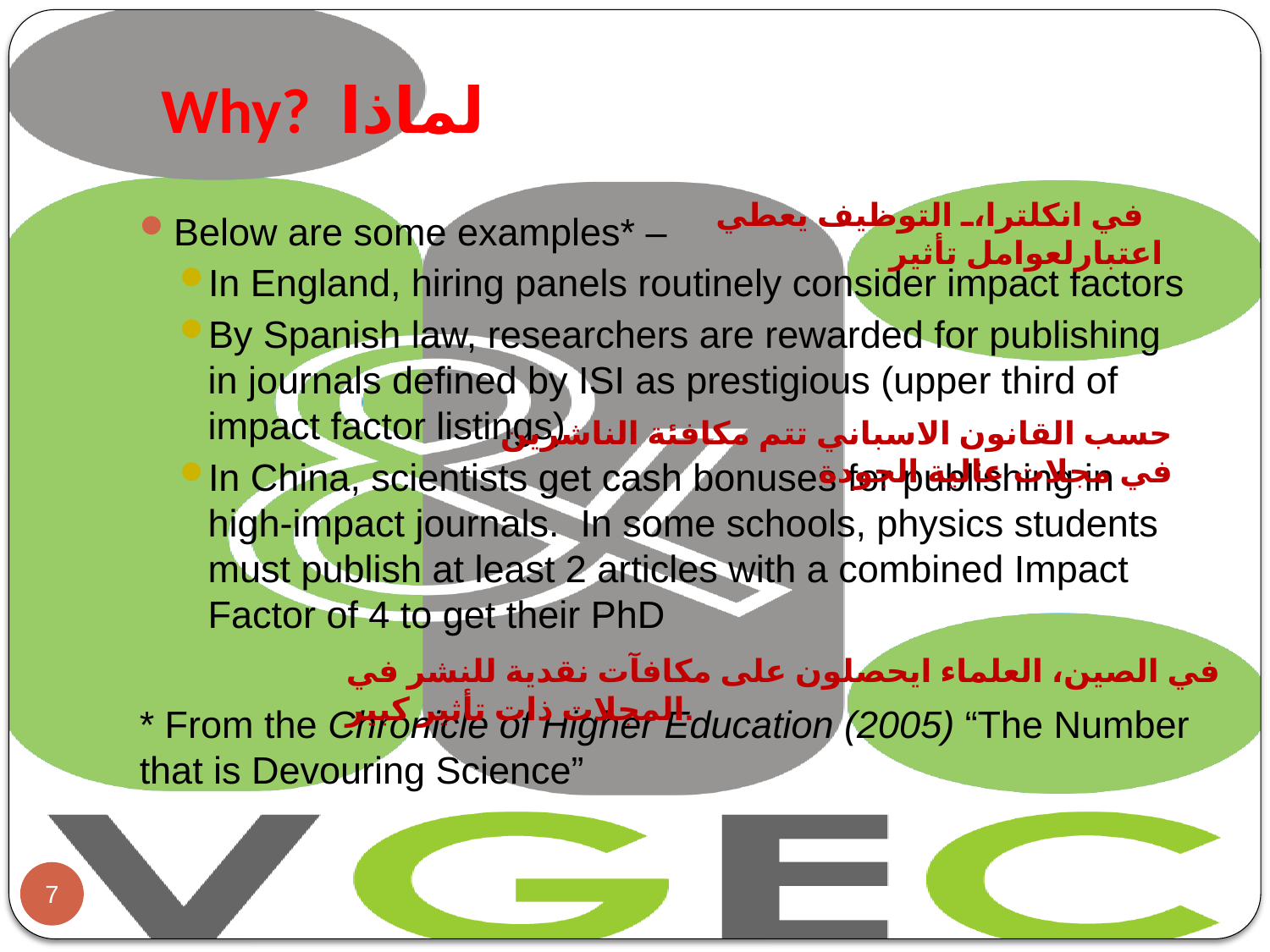

Why?  لماذا
في انكلترا، التوظيف يعطي اعتبارلعوامل تأثير
Below are some examples* –
In England, hiring panels routinely consider impact factors
By Spanish law, researchers are rewarded for publishing in journals defined by ISI as prestigious (upper third of impact factor listings)
In China, scientists get cash bonuses for publishing in high-impact journals.  In some schools, physics students must publish at least 2 articles with a combined Impact Factor of 4 to get their PhD

* From the Chronicle of Higher Education (2005) “The Number that is Devouring Science”

حسب القانون الاسباني تتم مكافئة الناشرين في مجلات عالية الجودة
في الصين، العلماء ايحصلون على مكافآت نقدية للنشر في المجلات ذات تأثير كبير.
7